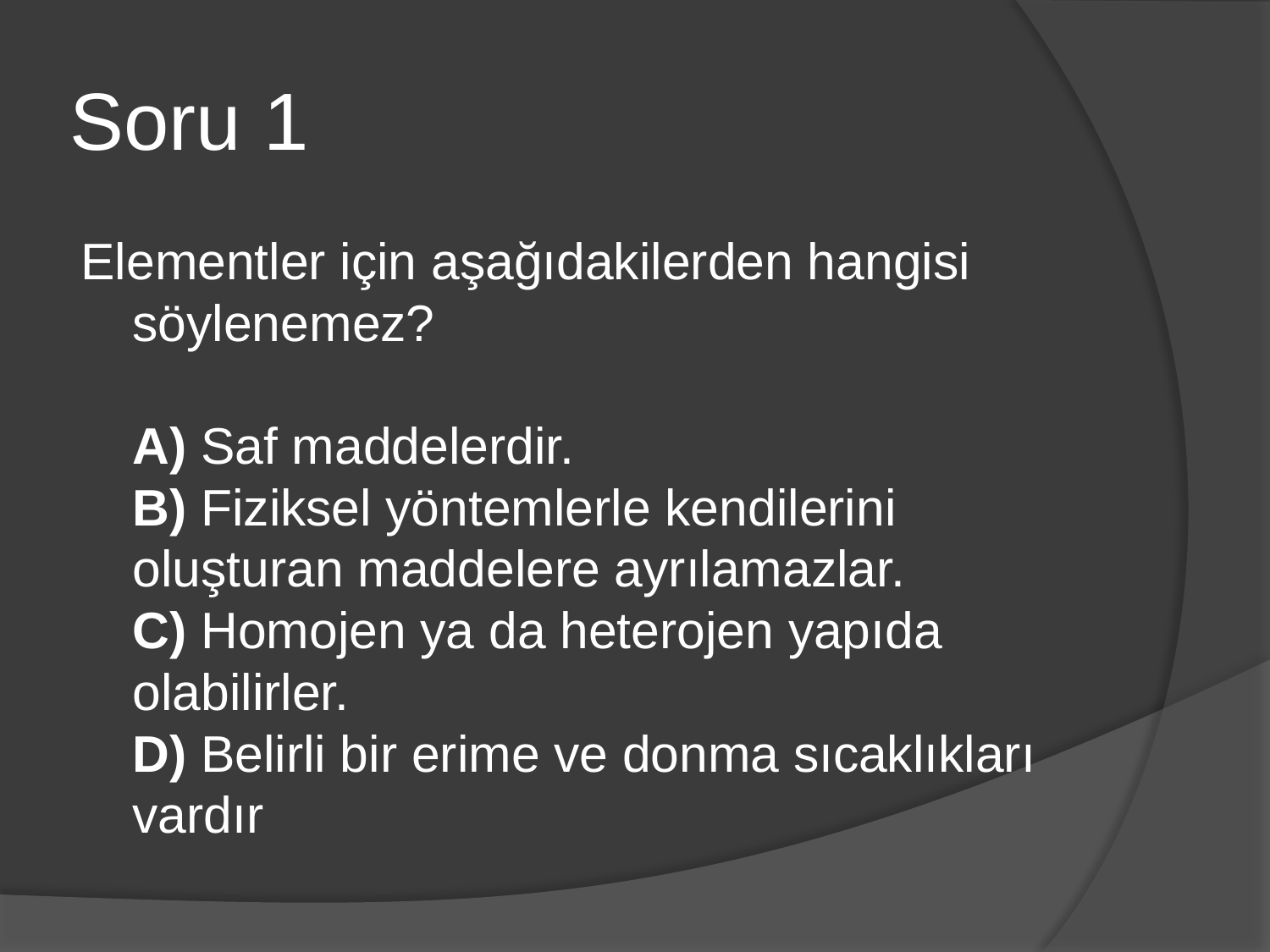

# Soru 1
Elementler için aşağıdakilerden hangisi söylenemez? 
A) Saf maddelerdir. 
B) Fiziksel yöntemlerle kendilerini oluşturan maddelere ayrılamazlar. 
C) Homojen ya da heterojen yapıda olabilirler. 
D) Belirli bir erime ve donma sıcaklıkları vardır